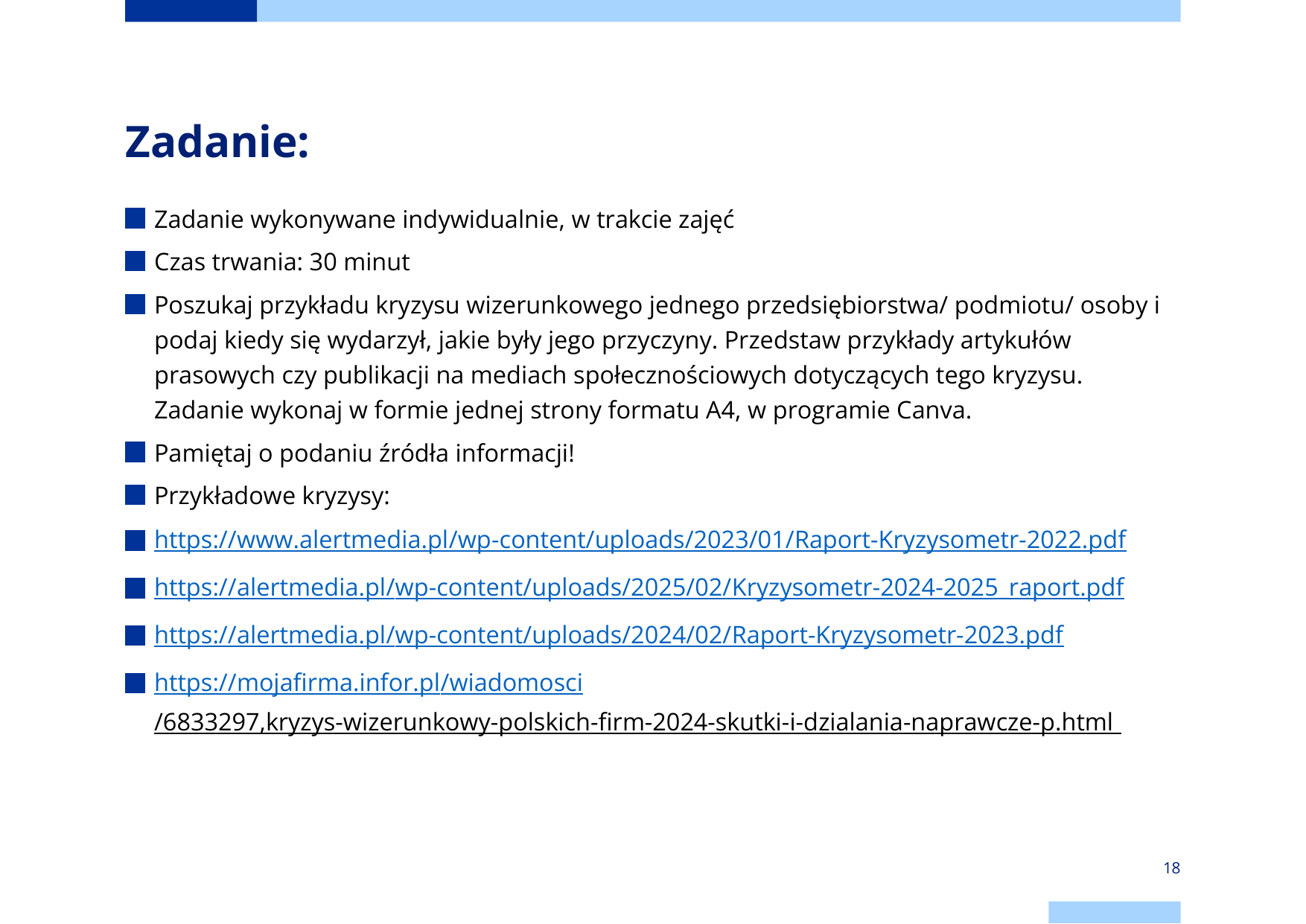

# Zadanie:
Zadanie wykonywane indywidualnie, w trakcie zajęć
Czas trwania: 30 minut
Poszukaj przykładu kryzysu wizerunkowego jednego przedsiębiorstwa/ podmiotu/ osoby i podaj kiedy się wydarzył, jakie były jego przyczyny. Przedstaw przykłady artykułów prasowych czy publikacji na mediach społecznościowych dotyczących tego kryzysu. Zadanie wykonaj w formie jednej strony formatu A4, w programie Canva.
Pamiętaj o podaniu źródła informacji!
Przykładowe kryzysy:
https://www.alertmedia.pl/wp-content/uploads/2023/01/Raport-Kryzysometr-2022.pdf
https://alertmedia.pl/wp-content/uploads/2025/02/Kryzysometr-2024-2025_raport.pdf
https://alertmedia.pl/wp-content/uploads/2024/02/Raport-Kryzysometr-2023.pdf
https://mojafirma.infor.pl/wiadomosci/6833297,kryzys-wizerunkowy-polskich-firm-2024-skutki-i-dzialania-naprawcze-p.html

18